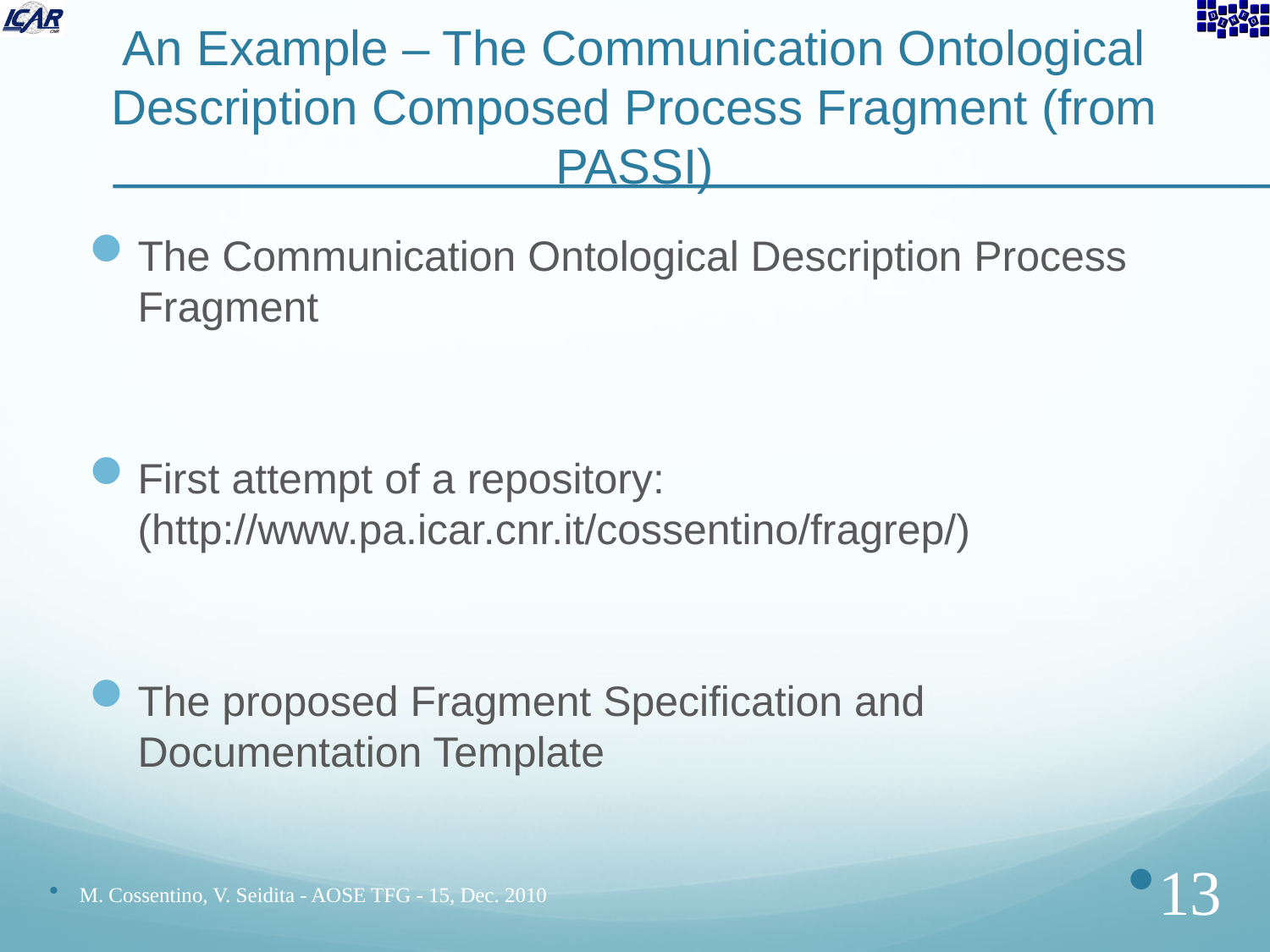

# An Example – The Communication Ontological Description Composed Process Fragment (from PASSI)
The Communication Ontological Description Process Fragment

First attempt of a repository:
(http://www.pa.icar.cnr.it/cossentino/fragrep/)

The proposed Fragment Specification and Documentation Template
M. Cossentino, V. Seidita - AOSE TFG - 15, Dec. 2010
13